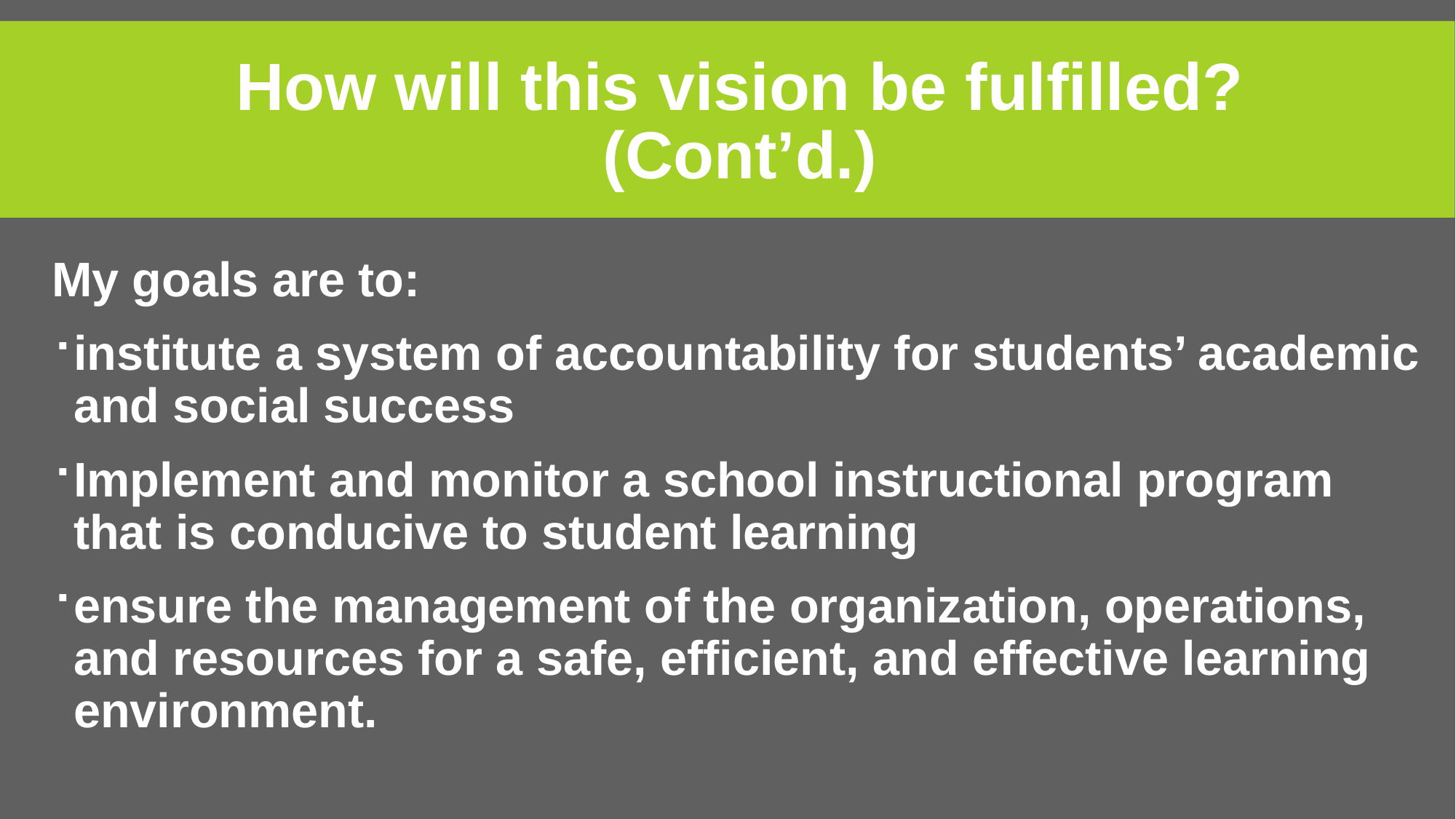

# How will this vision be fulfilled? (Cont’d.)

My goals are to:
institute a system of accountability for students’ academic and social success
Implement and monitor a school instructional program that is conducive to student learning
ensure the management of the organization, operations, and resources for a safe, efficient, and effective learning environment.